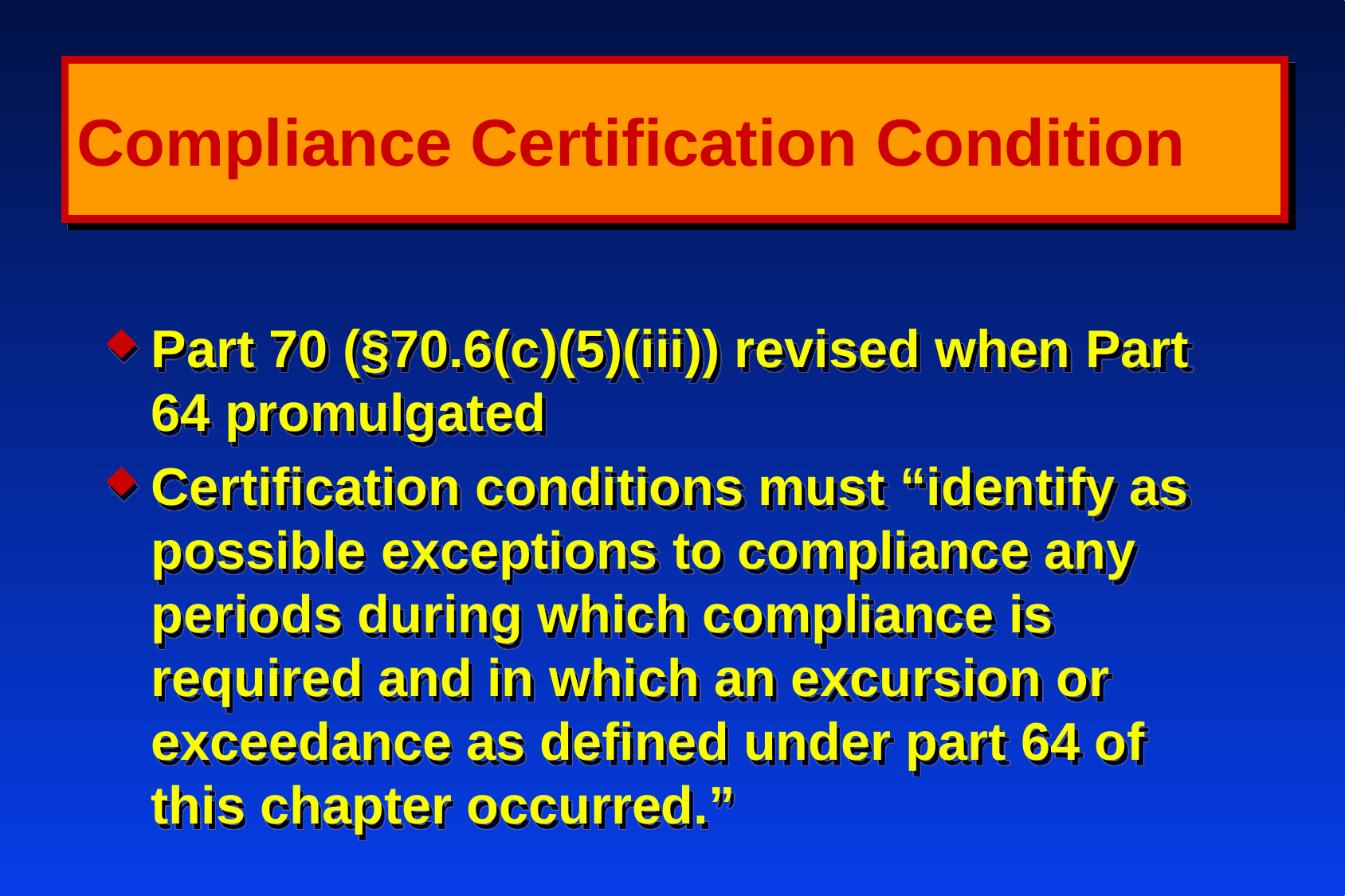

# Compliance Certification Condition
Part 70 (§70.6(c)(5)(iii)) revised when Part 64 promulgated
Certification conditions must “identify as possible exceptions to compliance any periods during which compliance is required and in which an excursion or exceedance as defined under part 64 of this chapter occurred.”